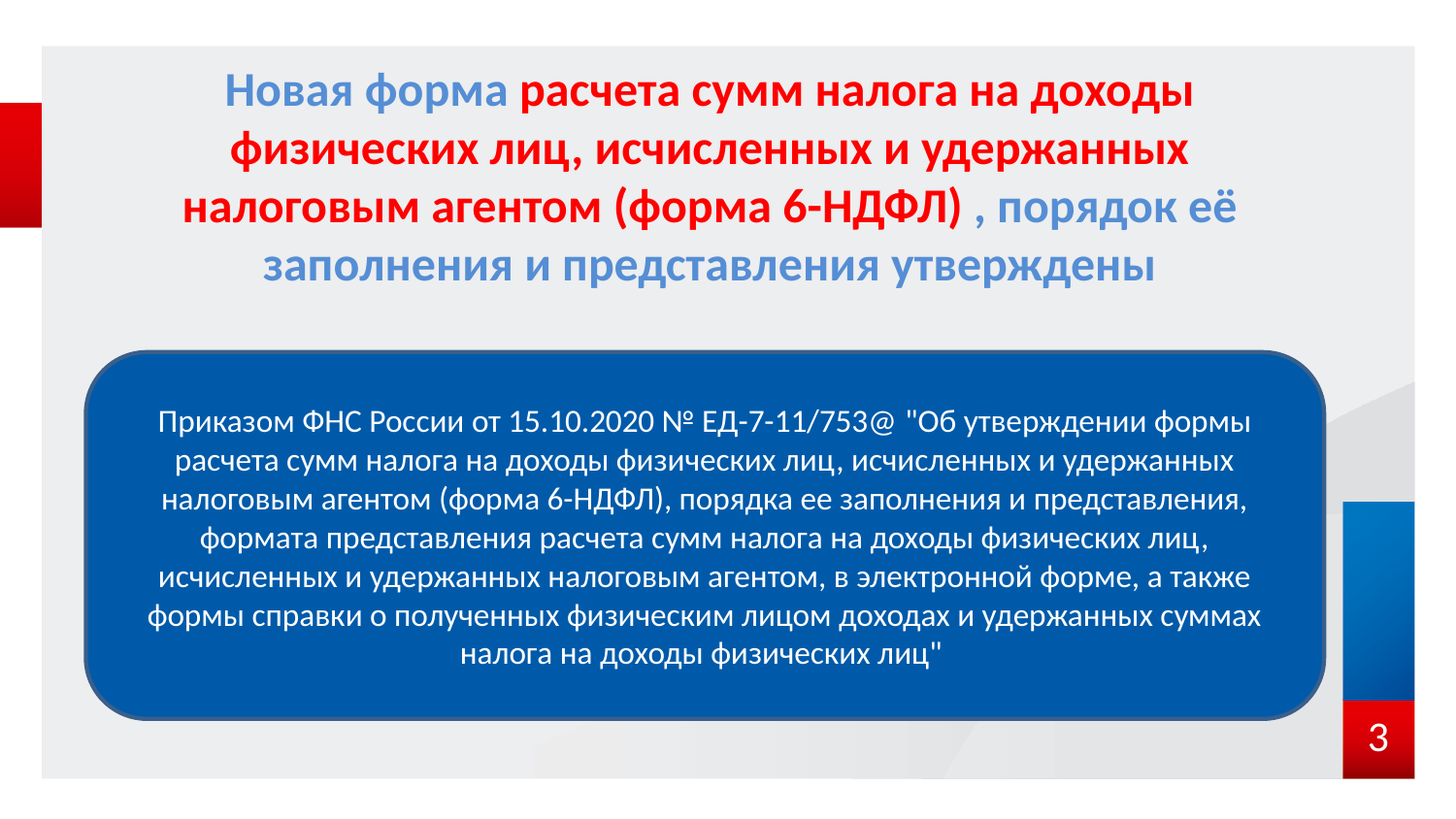

# Новая форма расчета сумм налога на доходы физических лиц, исчисленных и удержанных налоговым агентом (форма 6-НДФЛ) , порядок её заполнения и представления утверждены
Приказом ФНС России от 15.10.2020 № ЕД-7-11/753@ "Об утверждении формы расчета сумм налога на доходы физических лиц, исчисленных и удержанных налоговым агентом (форма 6-НДФЛ), порядка ее заполнения и представления, формата представления расчета сумм налога на доходы физических лиц, исчисленных и удержанных налоговым агентом, в электронной форме, а также формы справки о полученных физическим лицом доходах и удержанных суммах налога на доходы физических лиц"
3